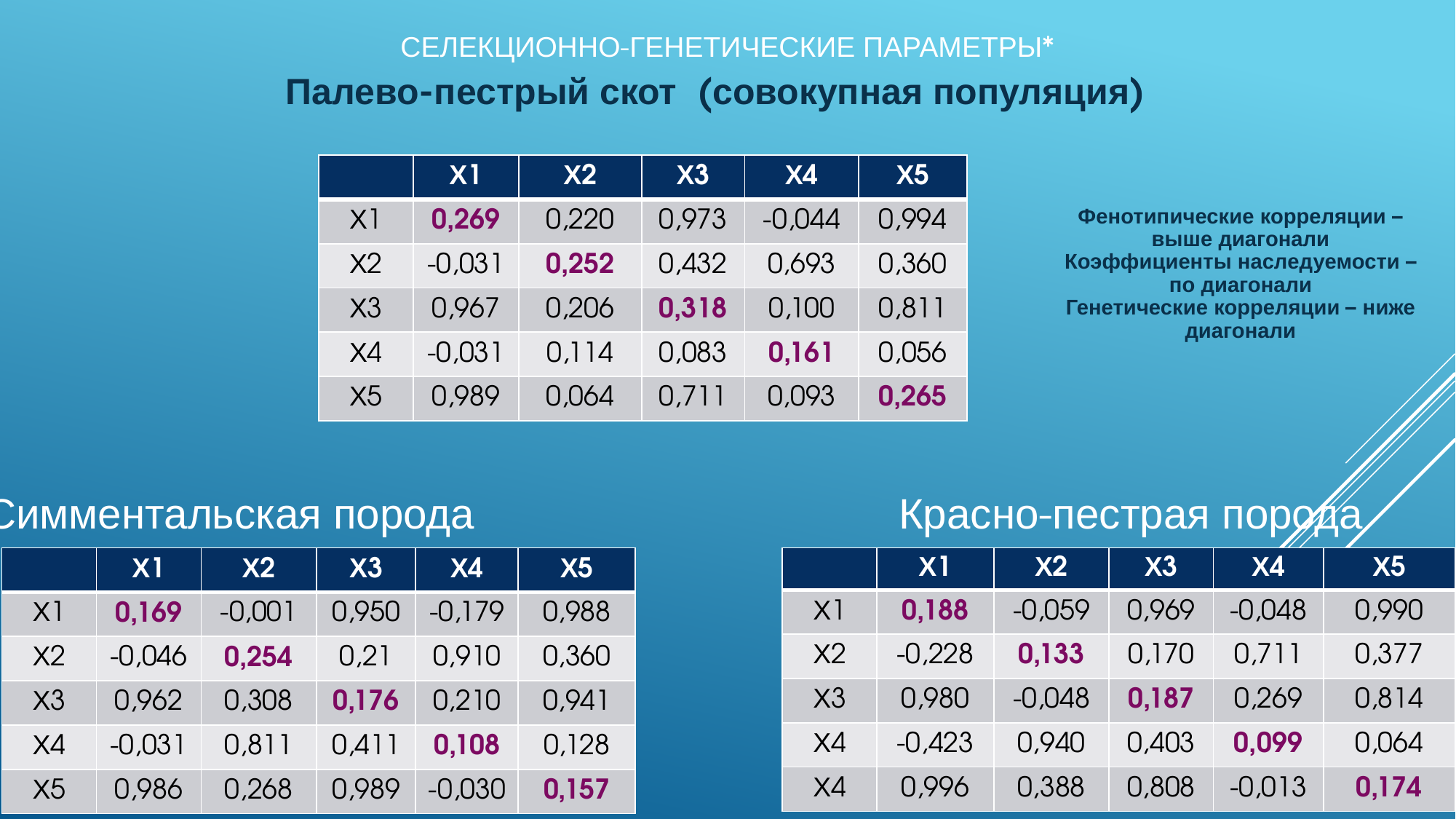

# Селекционно-генетические параметры*
Палево-пестрый скот  (совокупная популяция)
|  | Х1 | Х2 | Х3 | Х4 | Х5 |
| --- | --- | --- | --- | --- | --- |
| Х1 | 0,269 | 0,220 | 0,973 | -0,044 | 0,994 |
| Х2 | -0,031 | 0,252 | 0,432 | 0,693 | 0,360 |
| Х3 | 0,967 | 0,206 | 0,318 | 0,100 | 0,811 |
| Х4 | -0,031 | 0,114 | 0,083 | 0,161 | 0,056 |
| Х5 | 0,989 | 0,064 | 0,711 | 0,093 | 0,265 |
Фенотипические корреляции – выше диагонали
Коэффициенты наследуемости – по диагонали
Генетические корреляции – ниже диагонали
Симментальская порода
Красно-пестрая порода
|  | Х1 | Х2 | Х3 | Х4 | Х5 |
| --- | --- | --- | --- | --- | --- |
| Х1 | 0,169 | -0,001 | 0,950 | -0,179 | 0,988 |
| Х2 | -0,046 | 0,254 | 0,21 | 0,910 | 0,360 |
| Х3 | 0,962 | 0,308 | 0,176 | 0,210 | 0,941 |
| Х4 | -0,031 | 0,811 | 0,411 | 0,108 | 0,128 |
| Х5 | 0,986 | 0,268 | 0,989 | -0,030 | 0,157 |
|  | Х1 | Х2 | Х3 | Х4 | Х5 |
| --- | --- | --- | --- | --- | --- |
| Х1 | 0,188 | -0,059 | 0,969 | -0,048 | 0,990 |
| Х2 | -0,228 | 0,133 | 0,170 | 0,711 | 0,377 |
| Х3 | 0,980 | -0,048 | 0,187 | 0,269 | 0,814 |
| Х4 | -0,423 | 0,940 | 0,403 | 0,099 | 0,064 |
| Х4 | 0,996 | 0,388 | 0,808 | -0,013 | 0,174 |